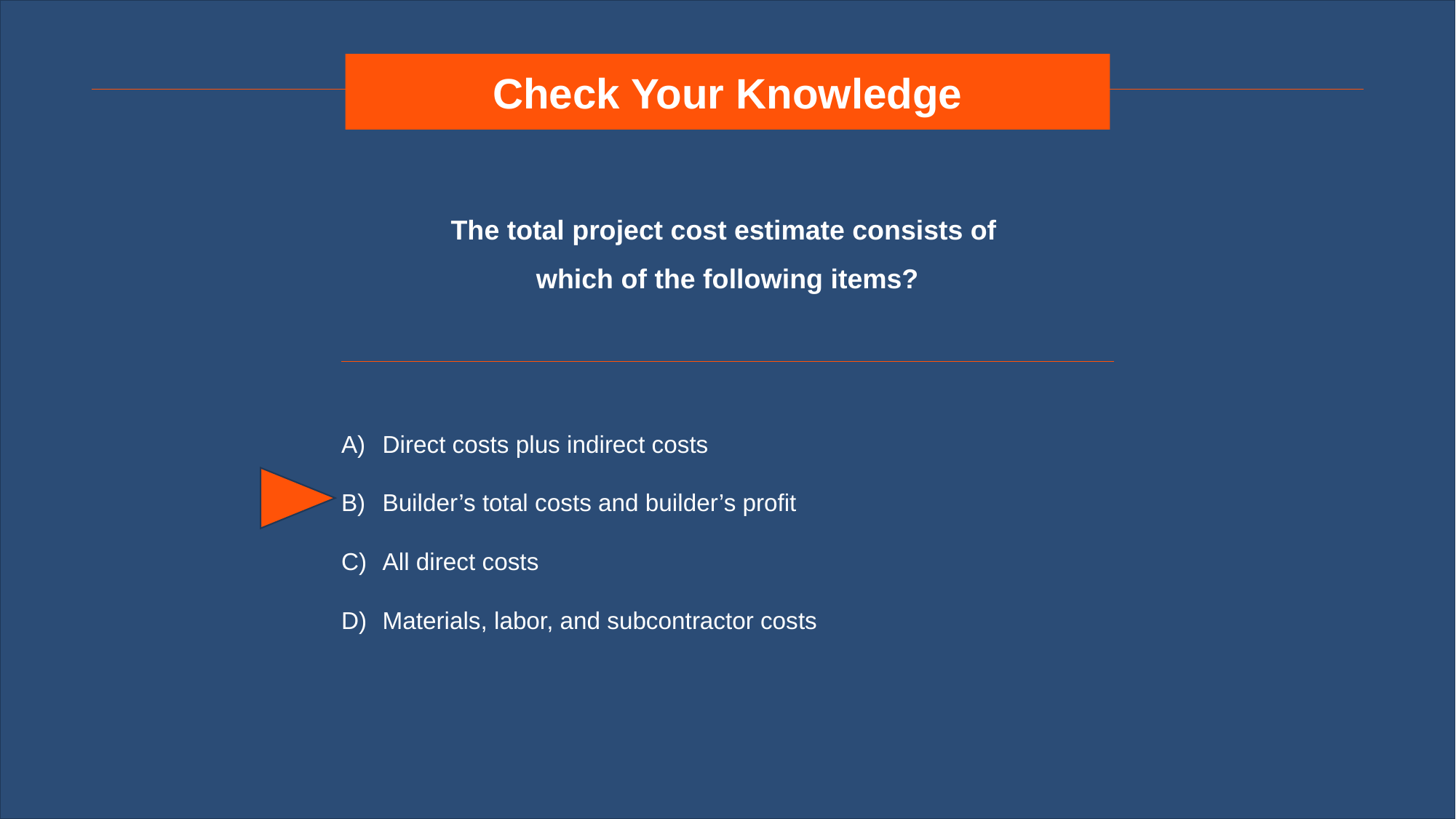

# Check Your Knowledge
The total project cost estimate consists of
which of the following items?
Direct costs plus indirect costs
Builder’s total costs and builder’s profit
All direct costs
Materials, labor, and subcontractor costs